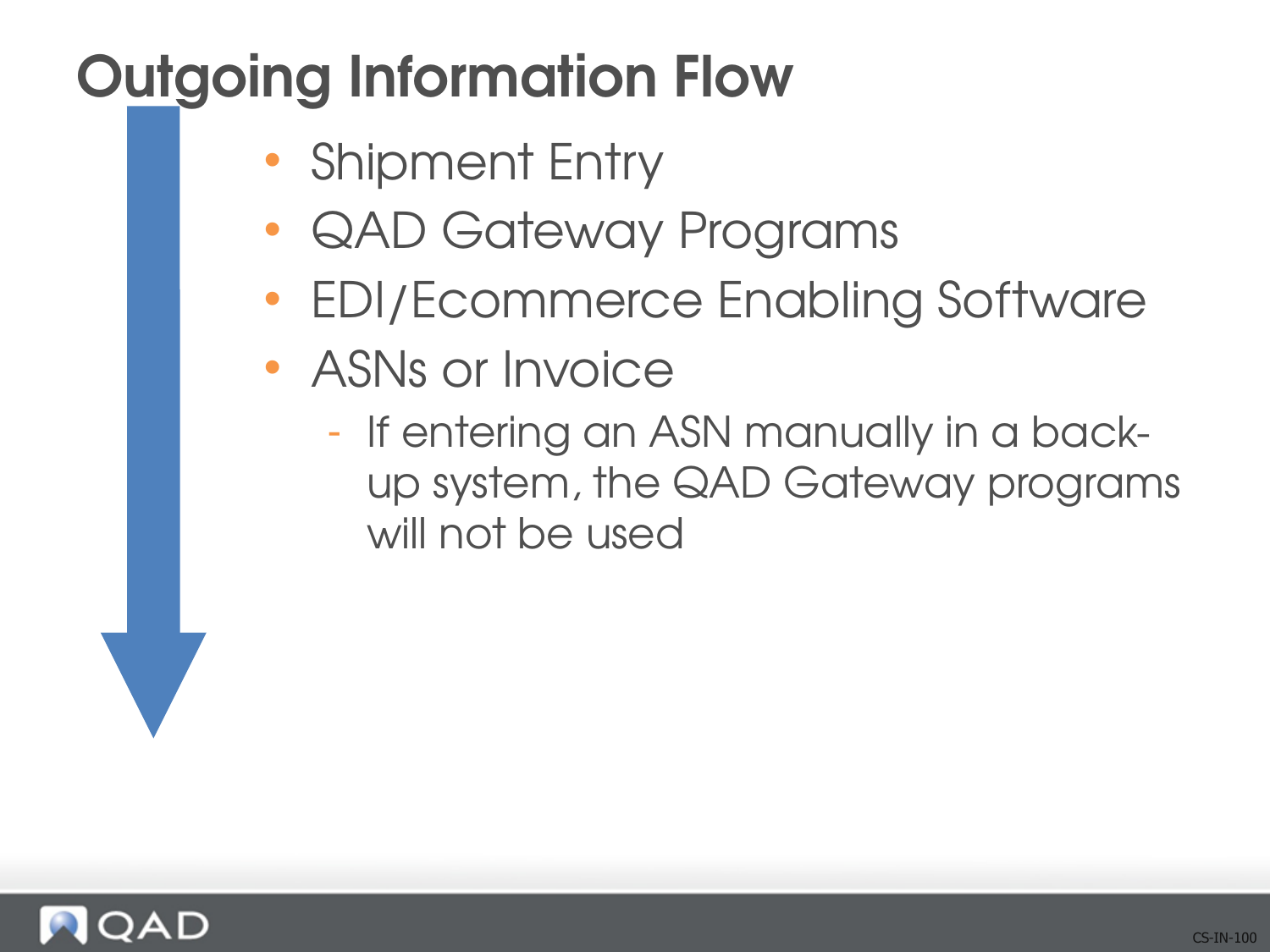

# Outgoing Information Flow

Shipment Entry
QAD Gateway Programs
EDI/Ecommerce Enabling Software
ASNs or Invoice
If entering an ASN manually in a back-up system, the QAD Gateway programs will not be used
CS-IN-100